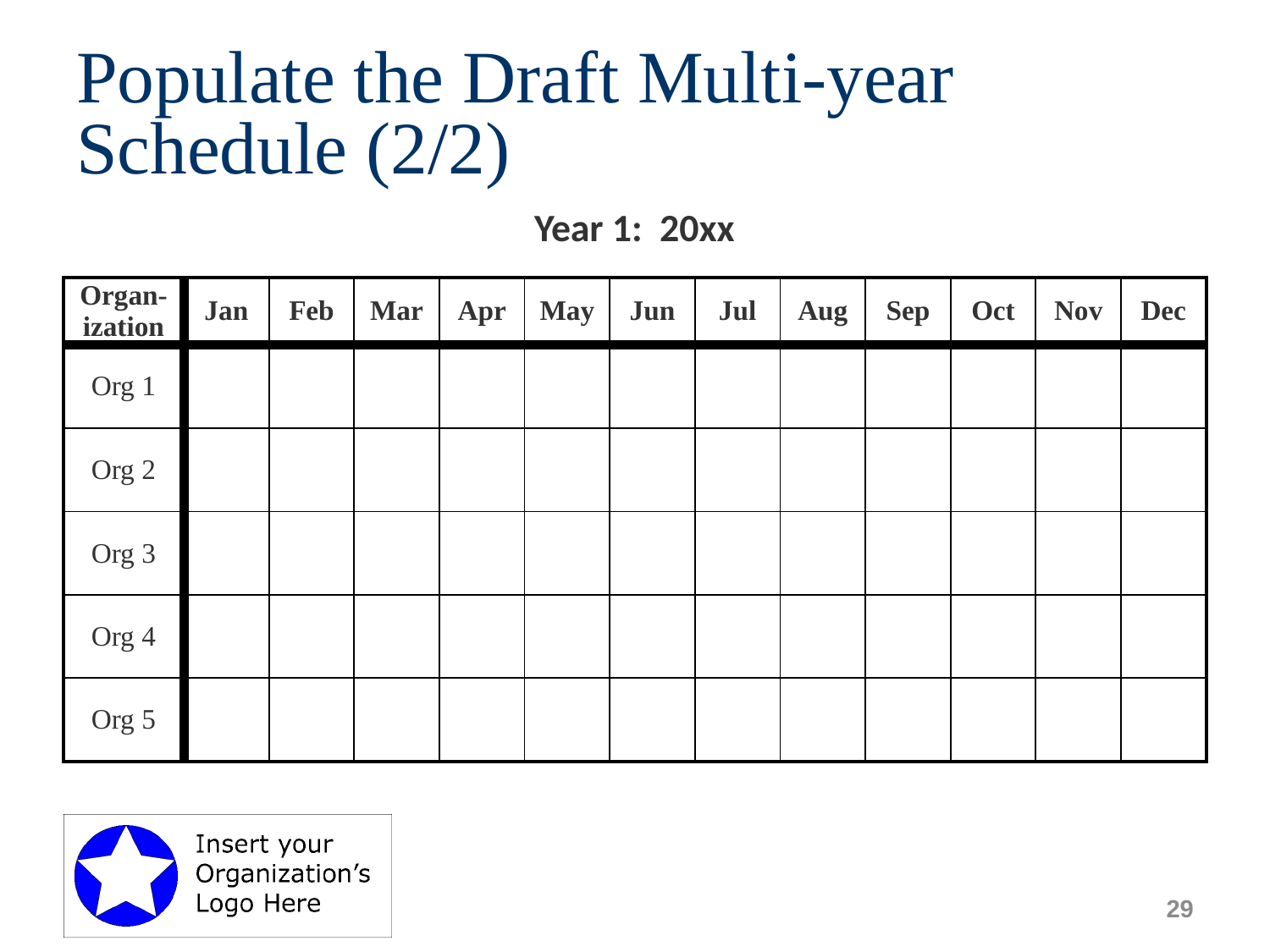

# Populate the Draft Multi-year Schedule (2/2)
Year 1:  20xx
| Organ-ization | Jan | Feb | Mar | Apr | May | Jun | Jul | Aug | Sep | Oct | Nov | Dec |
| --- | --- | --- | --- | --- | --- | --- | --- | --- | --- | --- | --- | --- |
| Org 1 |  |  |  |  |  |  |  |  |  |  |  |  |
| Org 2 |  |  |  |  |  |  |  |  |  |  |  |  |
| Org 3 |  |  |  |  |  |  |  |  |  |  |  |  |
| Org 4 |  |  |  |  |  |  |  |  |  |  |  |  |
| Org 5 |  |  |  |  |  |  |  |  |  |  |  |  |
29